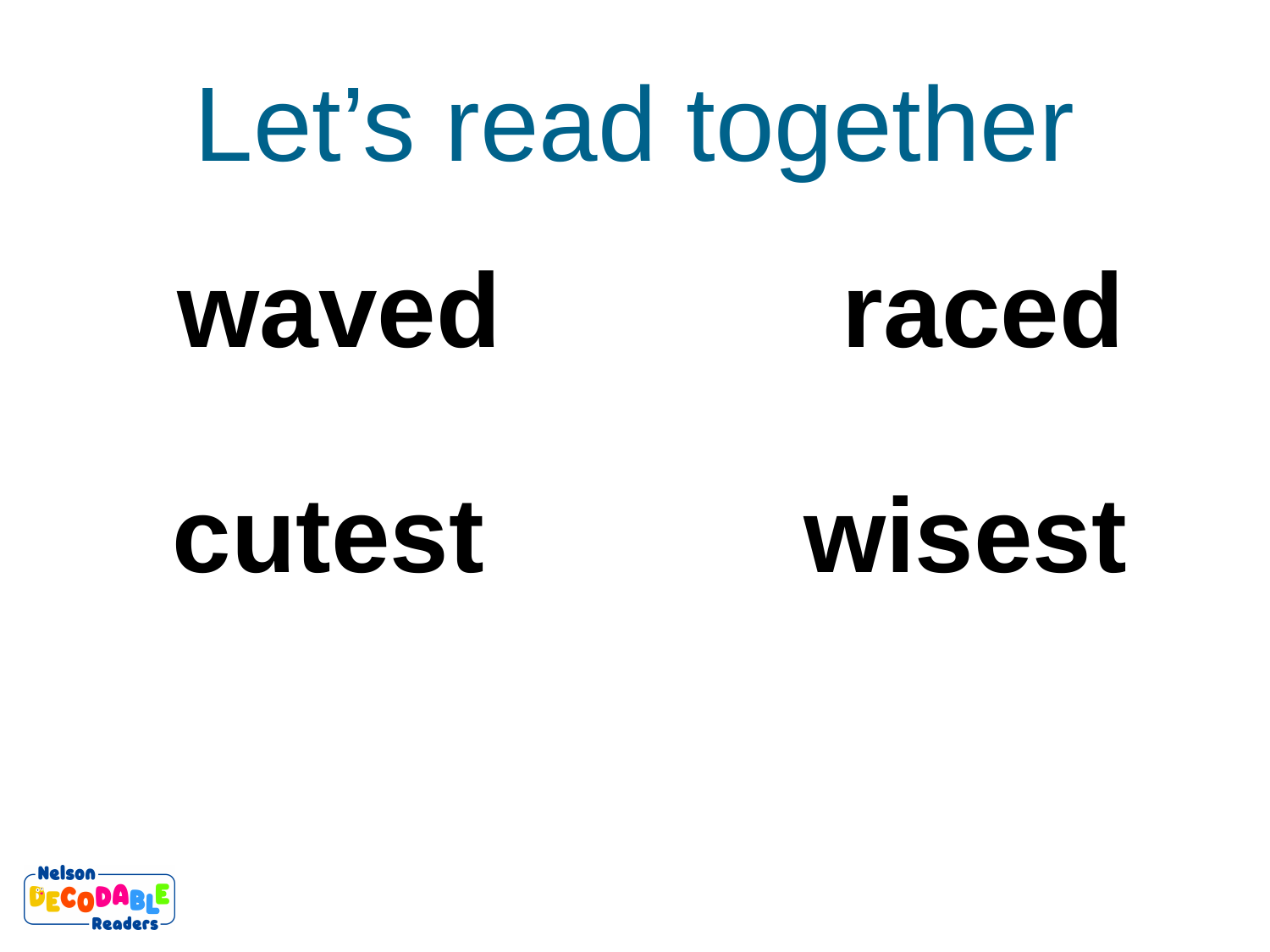

Let’s read together
waved
raced
cutest
wisest